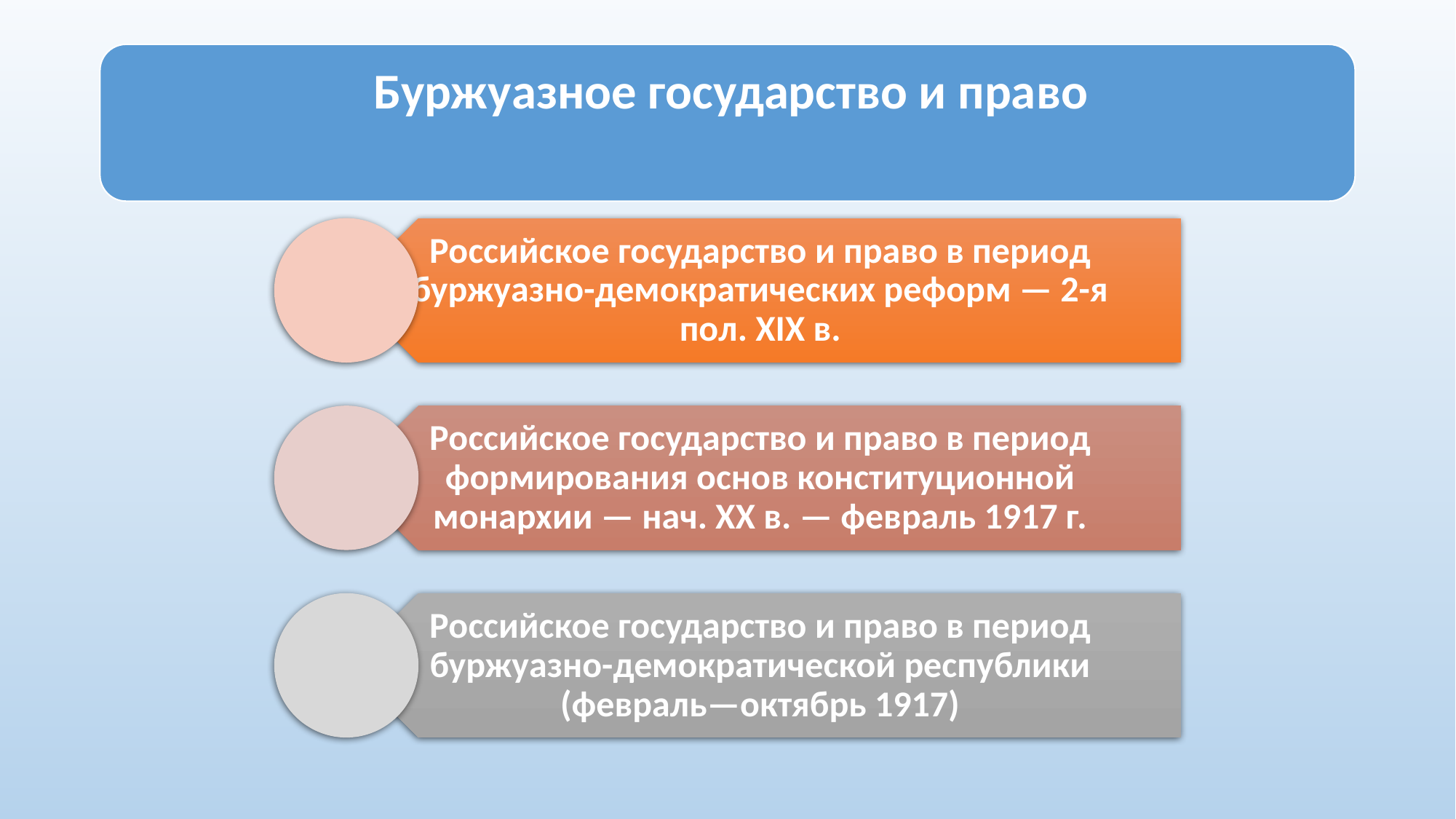

Буржуазное государство и право
Российское государство и право в период буржуазно-демократических реформ — 2-я пол. XIX в.
Российское государство и право в период формирования основ конституционной монархии — нач. XX в. — февраль 1917 г.
Российское государство и право в период буржуазно-демократической республики (февраль—октябрь 1917)